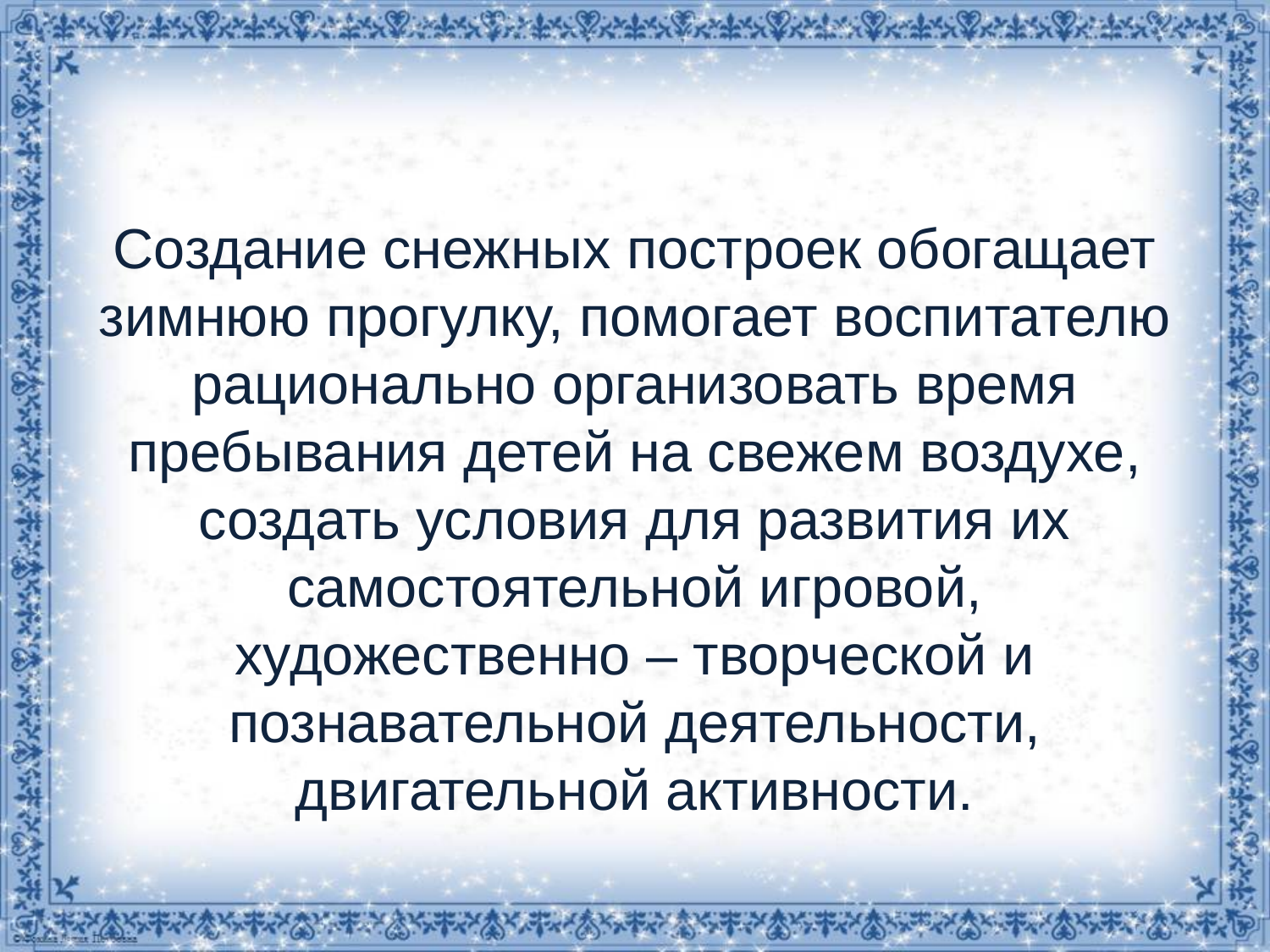

Создание снежных построек обогащает зимнюю прогулку, помогает воспитателю рационально организовать время пребывания детей на свежем воздухе, создать условия для развития их самостоятельной игровой, художественно – творческой и познавательной деятельности, двигательной активности.